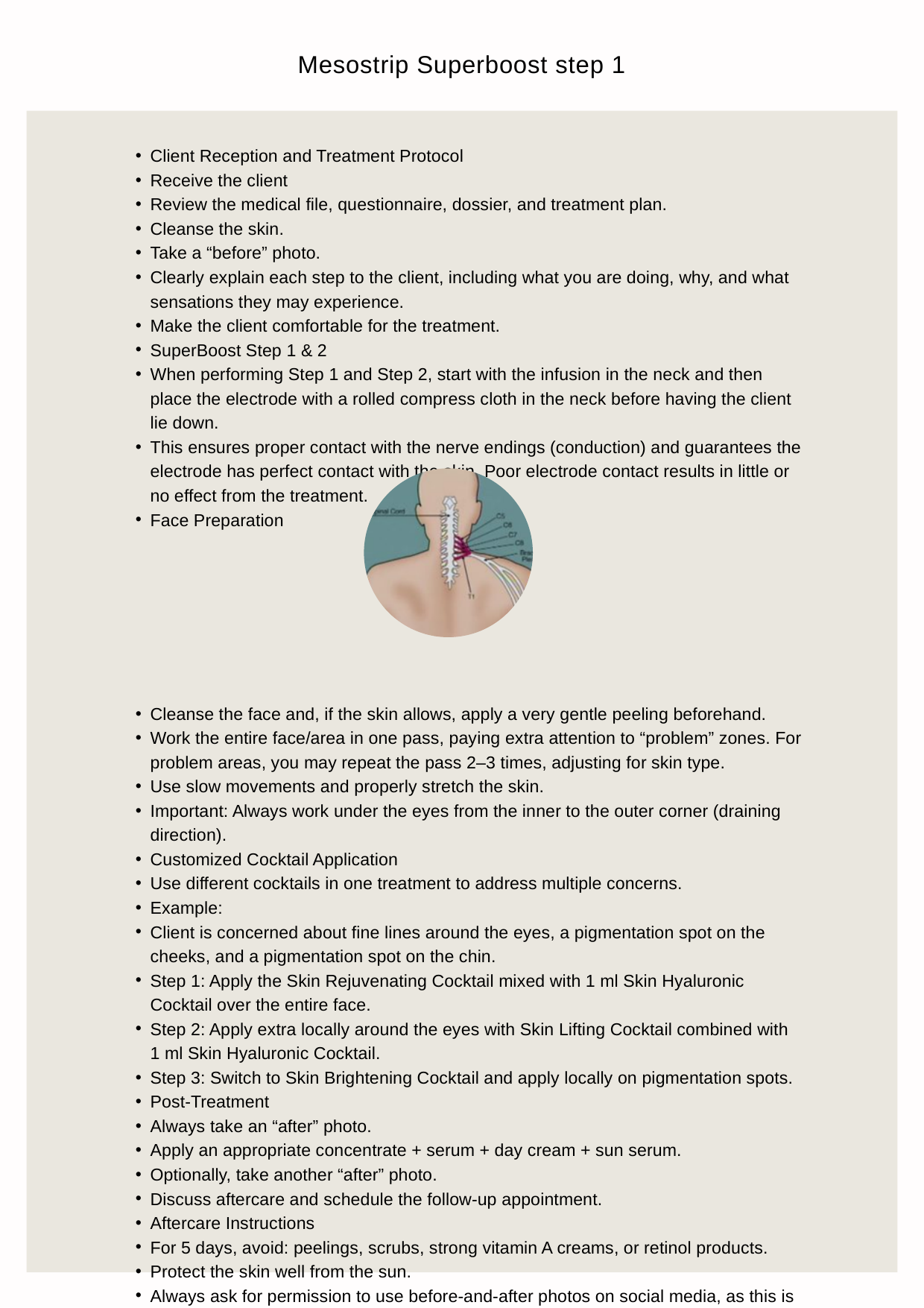

Mesostrip Superboost step 1

Client Reception and Treatment Protocol
Receive the client
Review the medical file, questionnaire, dossier, and treatment plan.
Cleanse the skin.
Take a “before” photo.
Clearly explain each step to the client, including what you are doing, why, and what sensations they may experience.
Make the client comfortable for the treatment.
SuperBoost Step 1 & 2
When performing Step 1 and Step 2, start with the infusion in the neck and then place the electrode with a rolled compress cloth in the neck before having the client lie down.
This ensures proper contact with the nerve endings (conduction) and guarantees the electrode has perfect contact with the skin. Poor electrode contact results in little or no effect from the treatment.
Face Preparation

Cleanse the face and, if the skin allows, apply a very gentle peeling beforehand.
Work the entire face/area in one pass, paying extra attention to “problem” zones. For problem areas, you may repeat the pass 2–3 times, adjusting for skin type.
Use slow movements and properly stretch the skin.
Important: Always work under the eyes from the inner to the outer corner (draining direction).
Customized Cocktail Application
Use different cocktails in one treatment to address multiple concerns.
Example:
Client is concerned about fine lines around the eyes, a pigmentation spot on the cheeks, and a pigmentation spot on the chin.
Step 1: Apply the Skin Rejuvenating Cocktail mixed with 1 ml Skin Hyaluronic Cocktail over the entire face.
Step 2: Apply extra locally around the eyes with Skin Lifting Cocktail combined with 1 ml Skin Hyaluronic Cocktail.
Step 3: Switch to Skin Brightening Cocktail and apply locally on pigmentation spots.
Post-Treatment
Always take an “after” photo.
Apply an appropriate concentrate + serum + day cream + sun serum.
Optionally, take another “after” photo.
Discuss aftercare and schedule the follow-up appointment.
Aftercare Instructions
For 5 days, avoid: peelings, scrubs, strong vitamin A creams, or retinol products.
Protect the skin well from the sun.
Always ask for permission to use before-and-after photos on social media, as this is the most effective proof-based promotion.